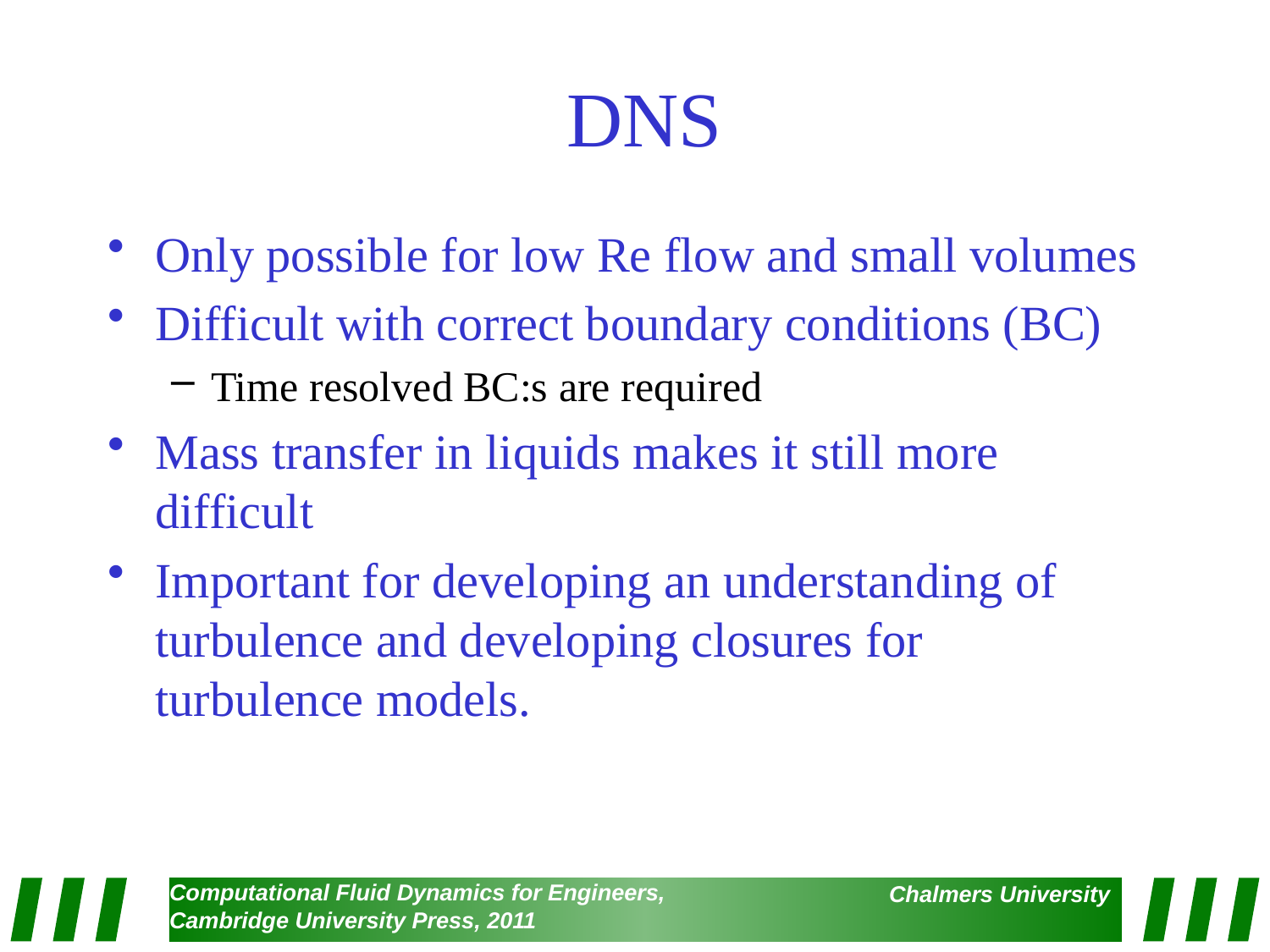

# DNS
Only possible for low Re flow and small volumes
Difficult with correct boundary conditions (BC)
Time resolved BC:s are required
Mass transfer in liquids makes it still more difficult
Important for developing an understanding of turbulence and developing closures for turbulence models.